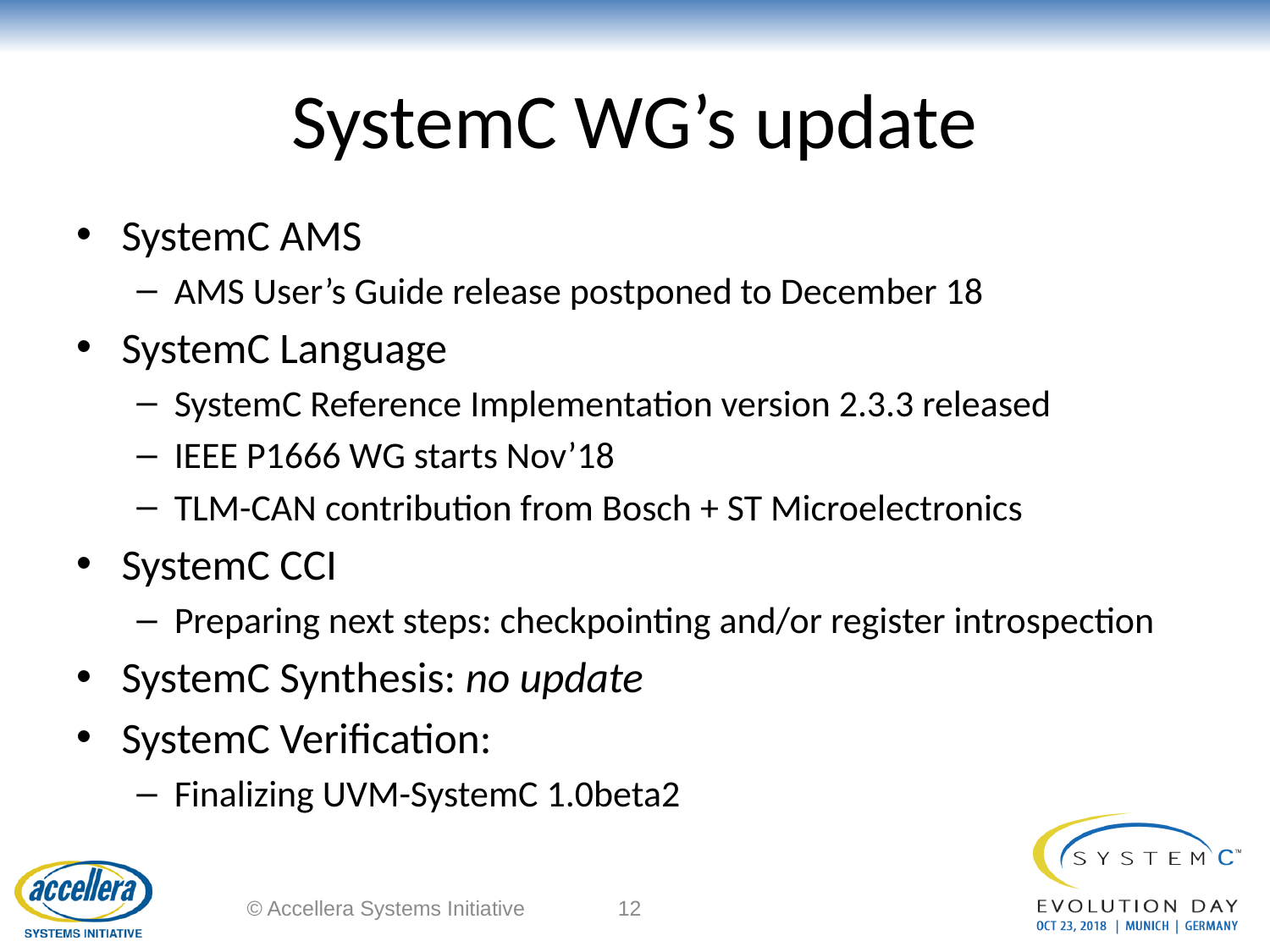

# SystemC WG’s update
SystemC AMS
AMS User’s Guide release postponed to December 18
SystemC Language
SystemC Reference Implementation version 2.3.3 released
IEEE P1666 WG starts Nov’18
TLM-CAN contribution from Bosch + ST Microelectronics
SystemC CCI
Preparing next steps: checkpointing and/or register introspection
SystemC Synthesis: no update
SystemC Verification:
Finalizing UVM-SystemC 1.0beta2

© Accellera Systems Initiative
12